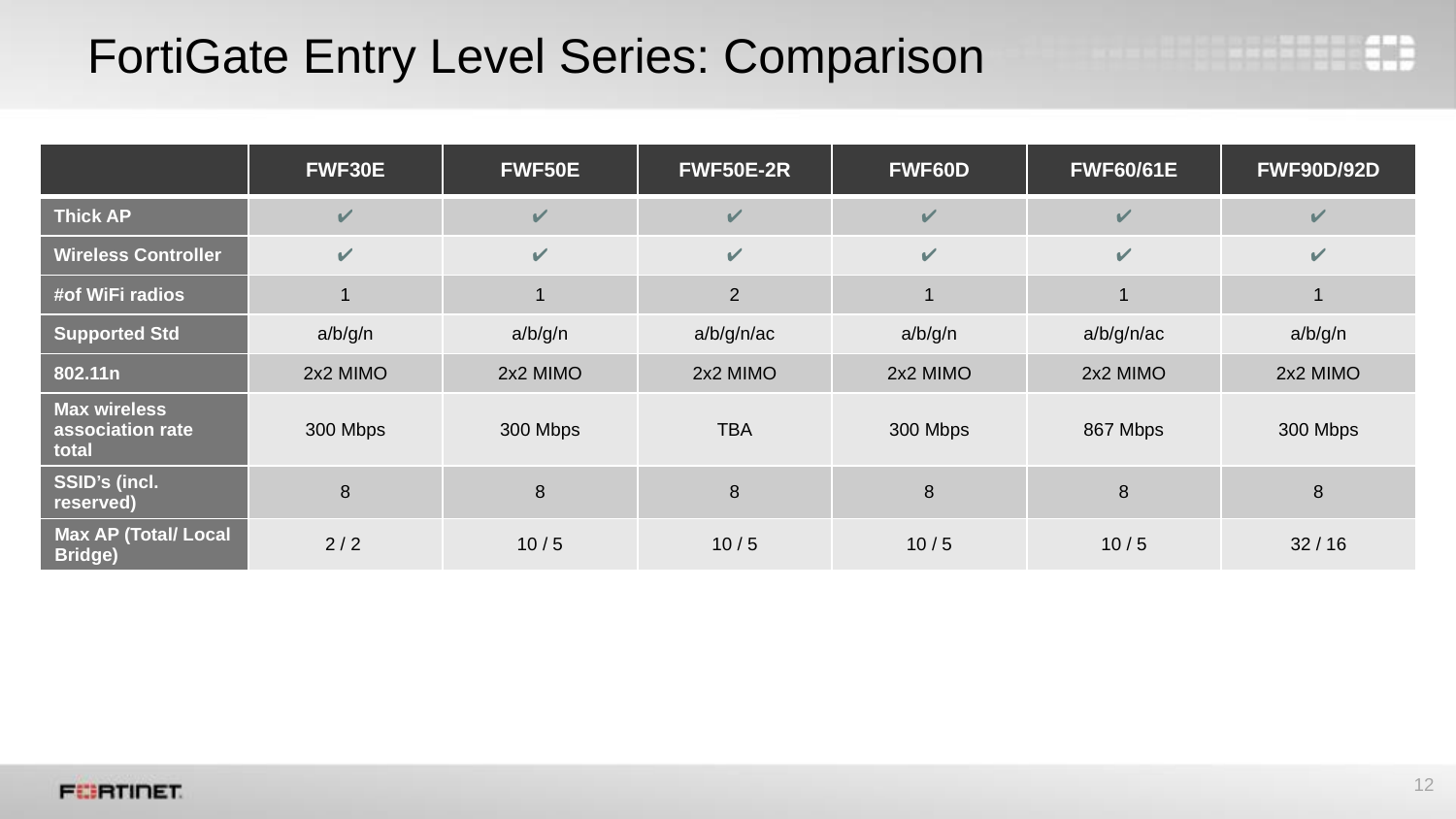

# FortiGate Entry Level Series: Comparison
|  | FWF30E | FWF50E | FWF50E-2R | FWF60D | FWF60/61E | FWF90D/92D |
| --- | --- | --- | --- | --- | --- | --- |
| Thick AP | ✔ | ✔ | ✔ | ✔ | ✔ | ✔ |
| Wireless Controller | ✔ | ✔ | ✔ | ✔ | ✔ | ✔ |
| #of WiFi radios | 1 | 1 | 2 | 1 | 1 | 1 |
| Supported Std | a/b/g/n | a/b/g/n | a/b/g/n/ac | a/b/g/n | a/b/g/n/ac | a/b/g/n |
| 802.11n | 2x2 MIMO | 2x2 MIMO | 2x2 MIMO | 2x2 MIMO | 2x2 MIMO | 2x2 MIMO |
| Max wireless association rate total | 300 Mbps | 300 Mbps | TBA | 300 Mbps | 867 Mbps | 300 Mbps |
| SSID’s (incl. reserved) | 8 | 8 | 8 | 8 | 8 | 8 |
| Max AP (Total/ Local Bridge) | 2 / 2 | 10 / 5 | 10 / 5 | 10 / 5 | 10 / 5 | 32 / 16 |